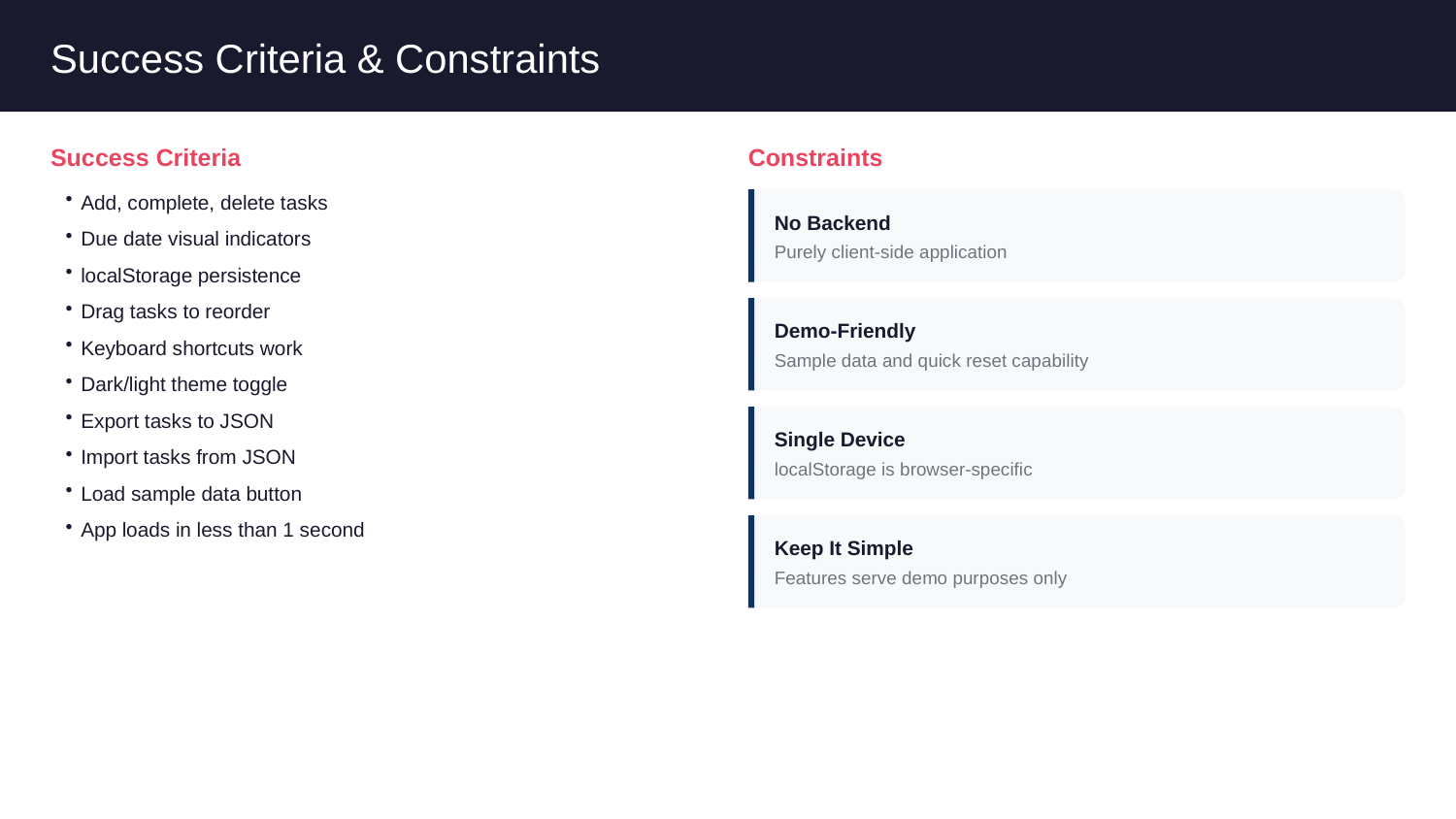

Success Criteria & Constraints
Success Criteria
Constraints
Add, complete, delete tasks
Due date visual indicators
localStorage persistence
Drag tasks to reorder
Keyboard shortcuts work
Dark/light theme toggle
Export tasks to JSON
Import tasks from JSON
Load sample data button
App loads in less than 1 second

No Backend
Purely client-side application

Demo-Friendly
Sample data and quick reset capability

Single Device
localStorage is browser-specific

Keep It Simple
Features serve demo purposes only